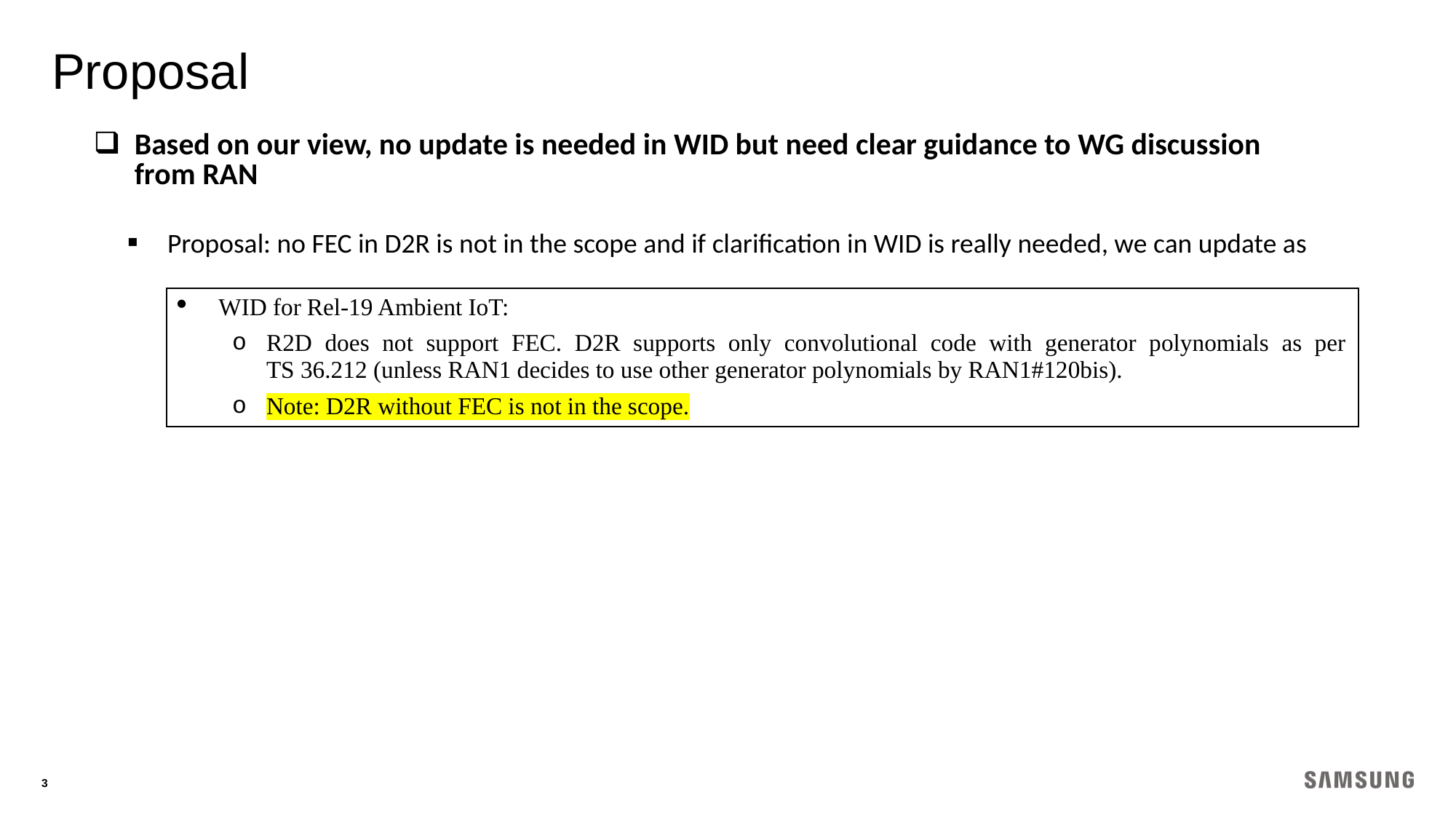

Proposal
Based on our view, no update is needed in WID but need clear guidance to WG discussion from RAN

Proposal: no FEC in D2R is not in the scope and if clarification in WID is really needed, we can update as

| WID for Rel-19 Ambient IoT: R2D does not support FEC. D2R supports only convolutional code with generator polynomials as per TS 36.212 (unless RAN1 decides to use other generator polynomials by RAN1#120bis). Note: D2R without FEC is not in the scope. |
| --- |